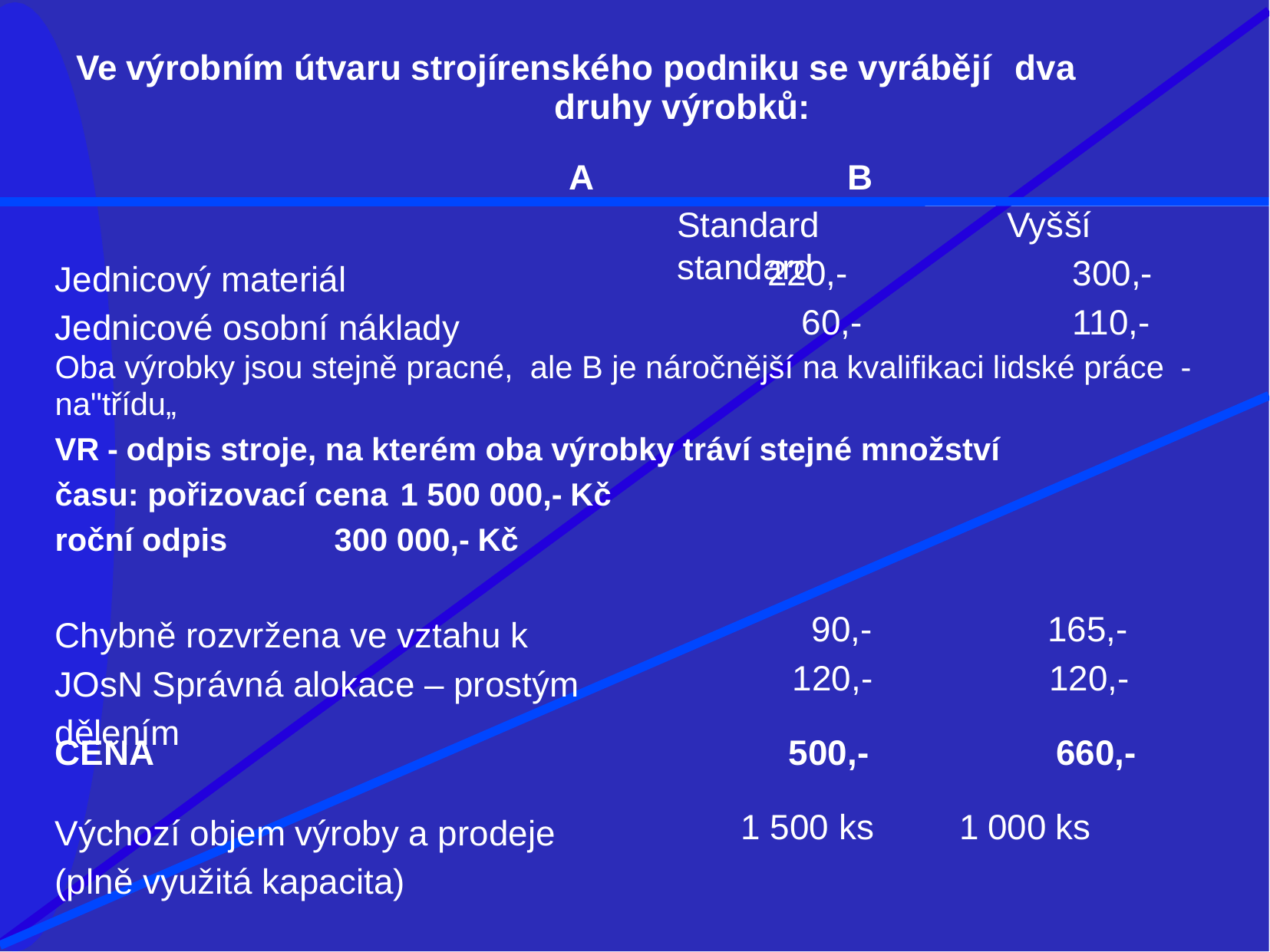

Ve výrobním útvaru strojírenského podniku se vyrábějí	dva druhy výrobků:
A	B
Standard	Vyšší standard
Jednicový materiál Jednicové osobní náklady
220,-
60,-
300,-
110,-
Oba výrobky jsou stejně pracné,	ale B je náročnější na kvalifikaci lidské práce	-
na"třídu„
VR - odpis stroje, na kterém oba výrobky tráví stejné množství času: pořizovací cena	1 500 000,- Kč
roční odpis	300 000,- Kč
Chybně rozvržena ve vztahu k	JOsN Správná alokace – prostým dělením
90,-
120,-
       165,-
120,-
CENA
500,-
660,-
Výchozí objem výroby a prodeje (plně využitá kapacita)
1 500 ks
1 000 ks